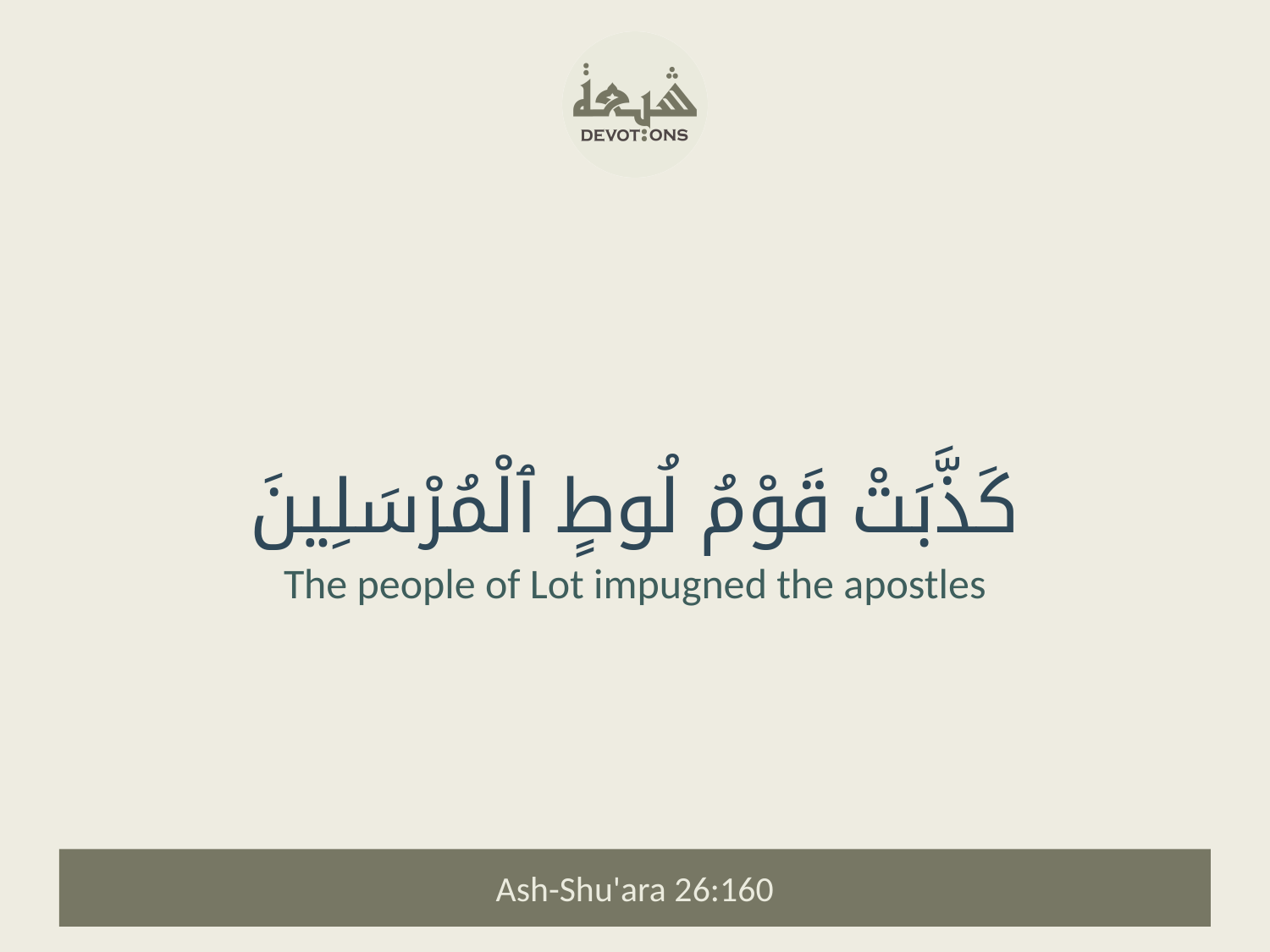

كَذَّبَتْ قَوْمُ لُوطٍ ٱلْمُرْسَلِينَ
The people of Lot impugned the apostles
Ash-Shu'ara 26:160